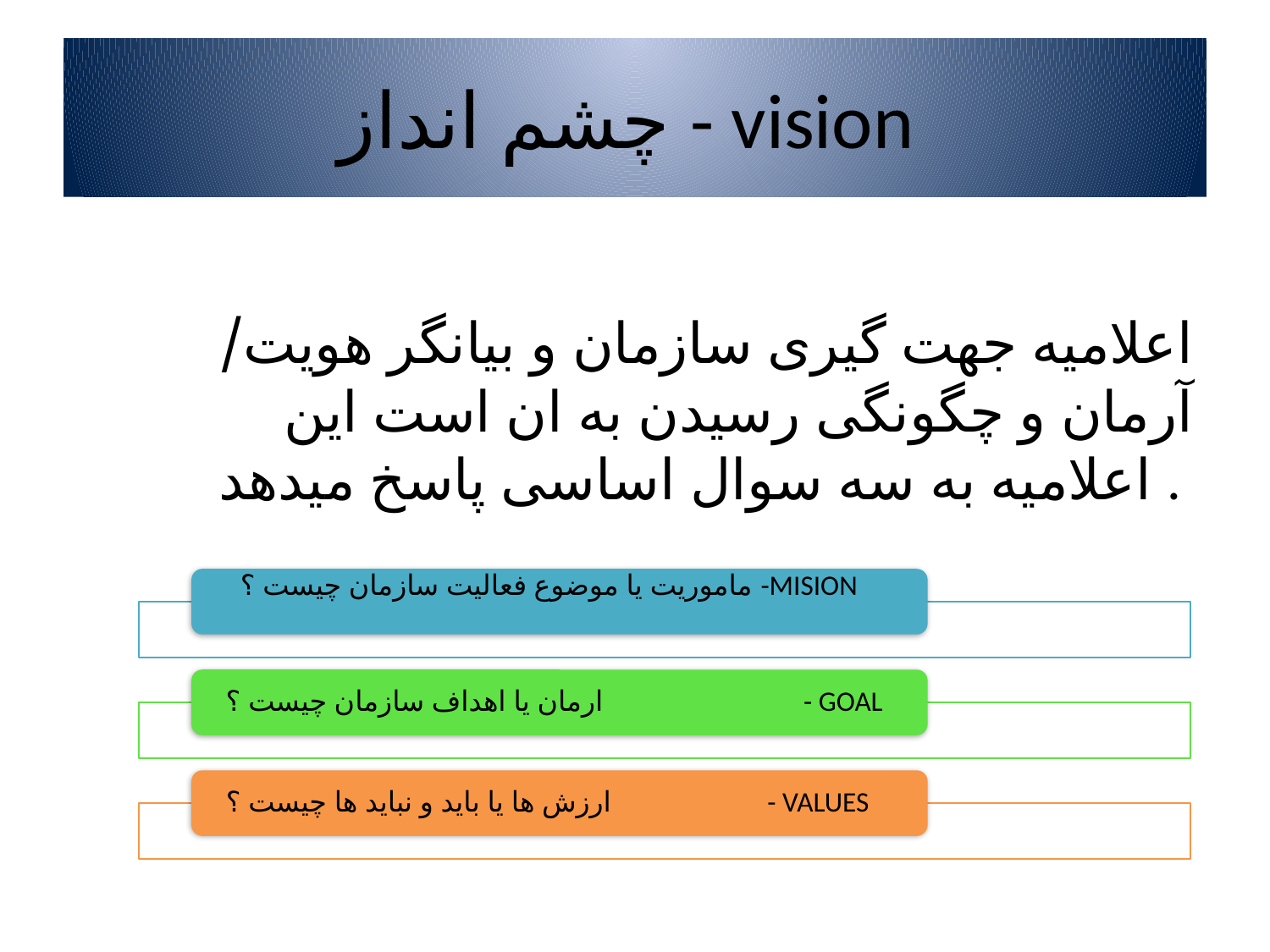

# چشم انداز - vision

اعلامیه جهت گیری سازمان و بیانگر هویت/ آرمان و چگونگی رسیدن به ان است این اعلامیه به سه سوال اساسی پاسخ میدهد .

  ماموریت یا موضوع فعالیت سازمان چیست ؟ -MISION
ارمان یا اهداف سازمان چیست ؟                           - GOAL
ارزش ها یا باید و نباید ها چیست ؟                     - VALUES